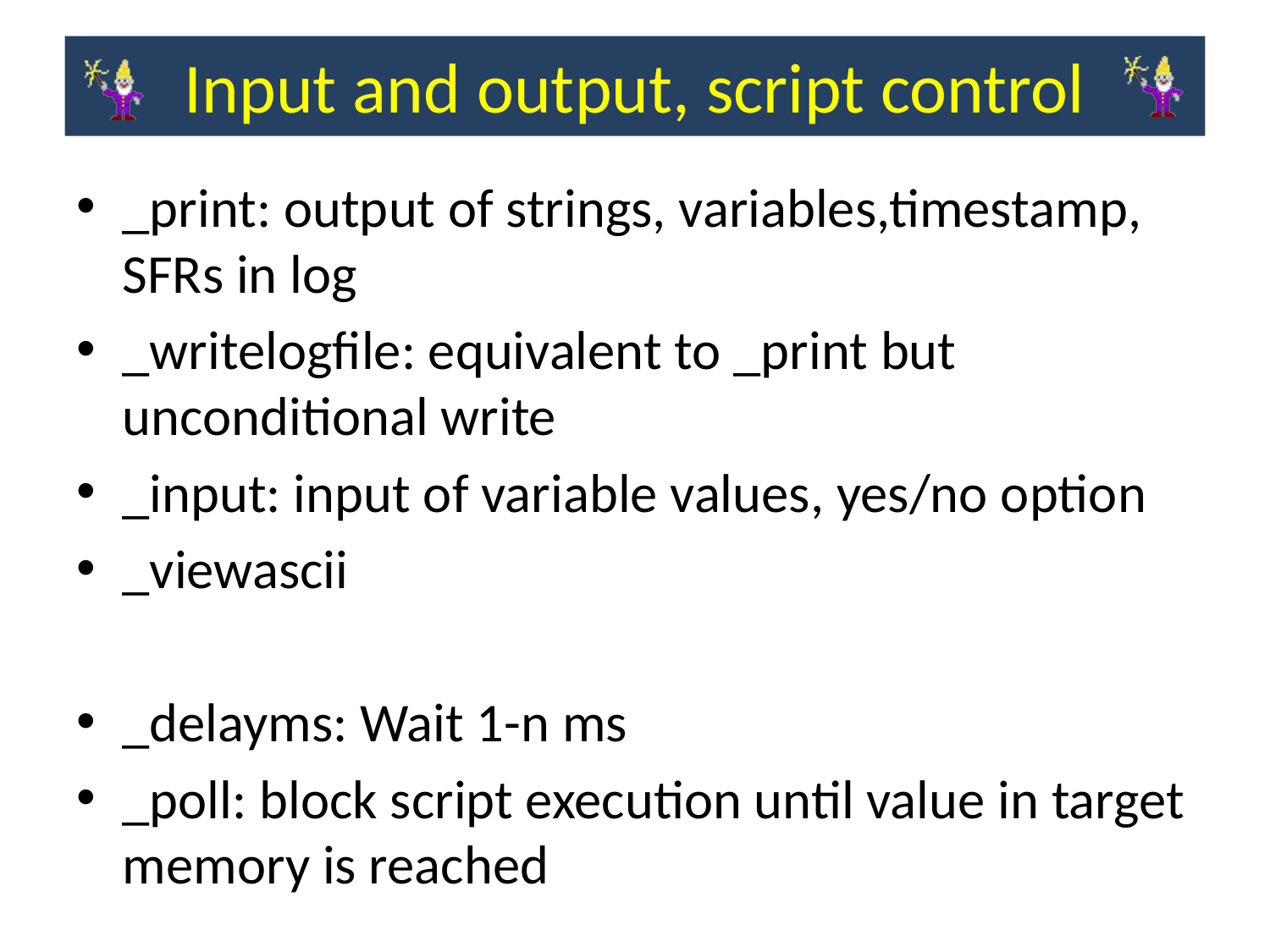

Input and output, script control
_print: output of strings, variables,timestamp, SFRs in log
_writelogfile: equivalent to _print but unconditional write
_input: input of variable values, yes/no option
_viewascii

_delayms: Wait 1-n ms
_poll: block script execution until value in target memory is reached